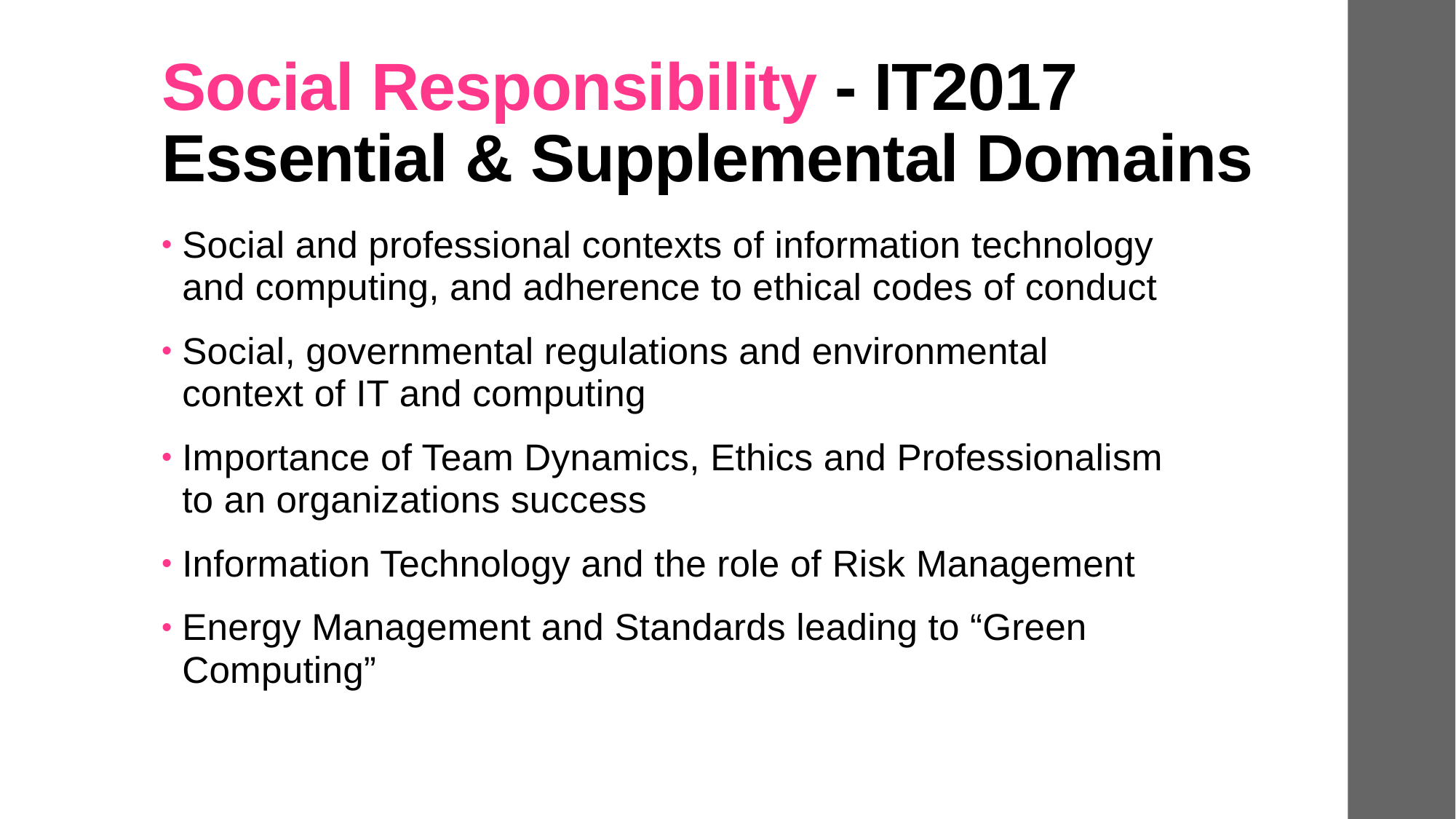

# Social Responsibility - IT2017 Essential & Supplemental Domains
Social and professional contexts of information technology and computing, and adherence to ethical codes of conduct
Social, governmental regulations and environmental context of IT and computing
Importance of Team Dynamics, Ethics and Professionalism to an organizations success
Information Technology and the role of Risk Management
Energy Management and Standards leading to “Green Computing”